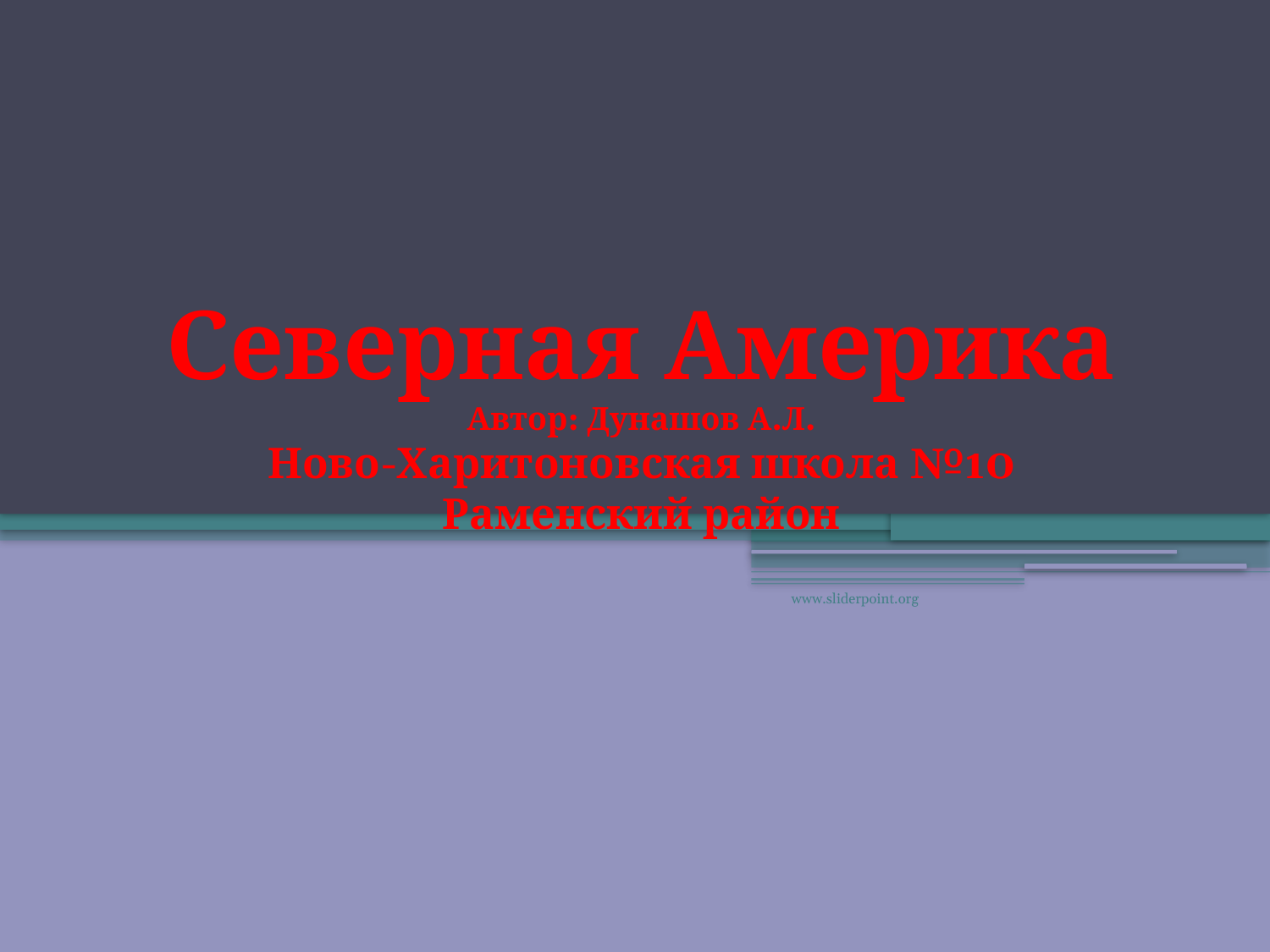

Северная Америка
Автор: Дунашов А.Л.
Ново-Харитоновская школа №10 Раменский район
www.sliderpoint.org